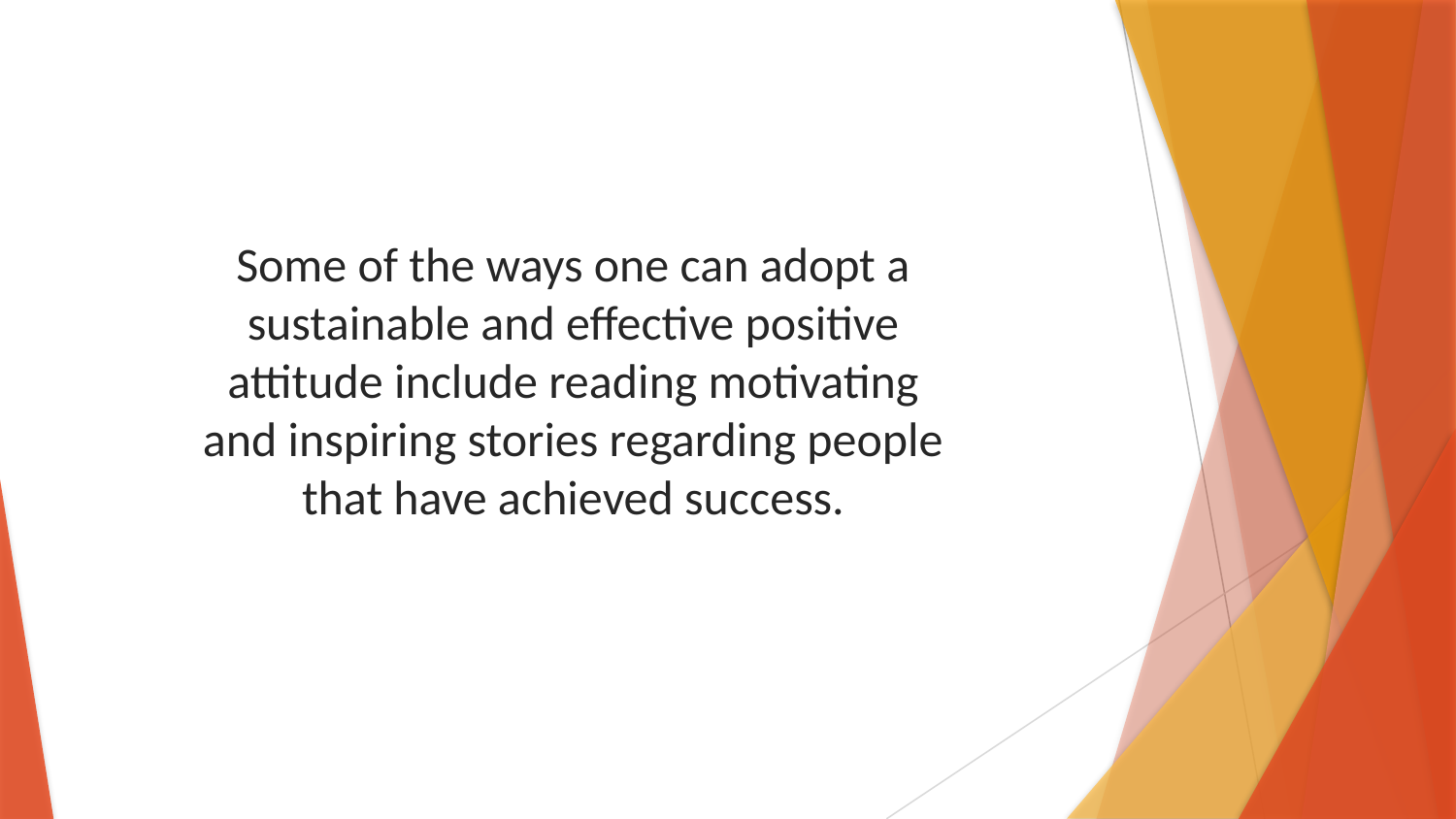

Some of the ways one can adopt a sustainable and effective positive attitude include reading motivating and inspiring stories regarding people that have achieved success.